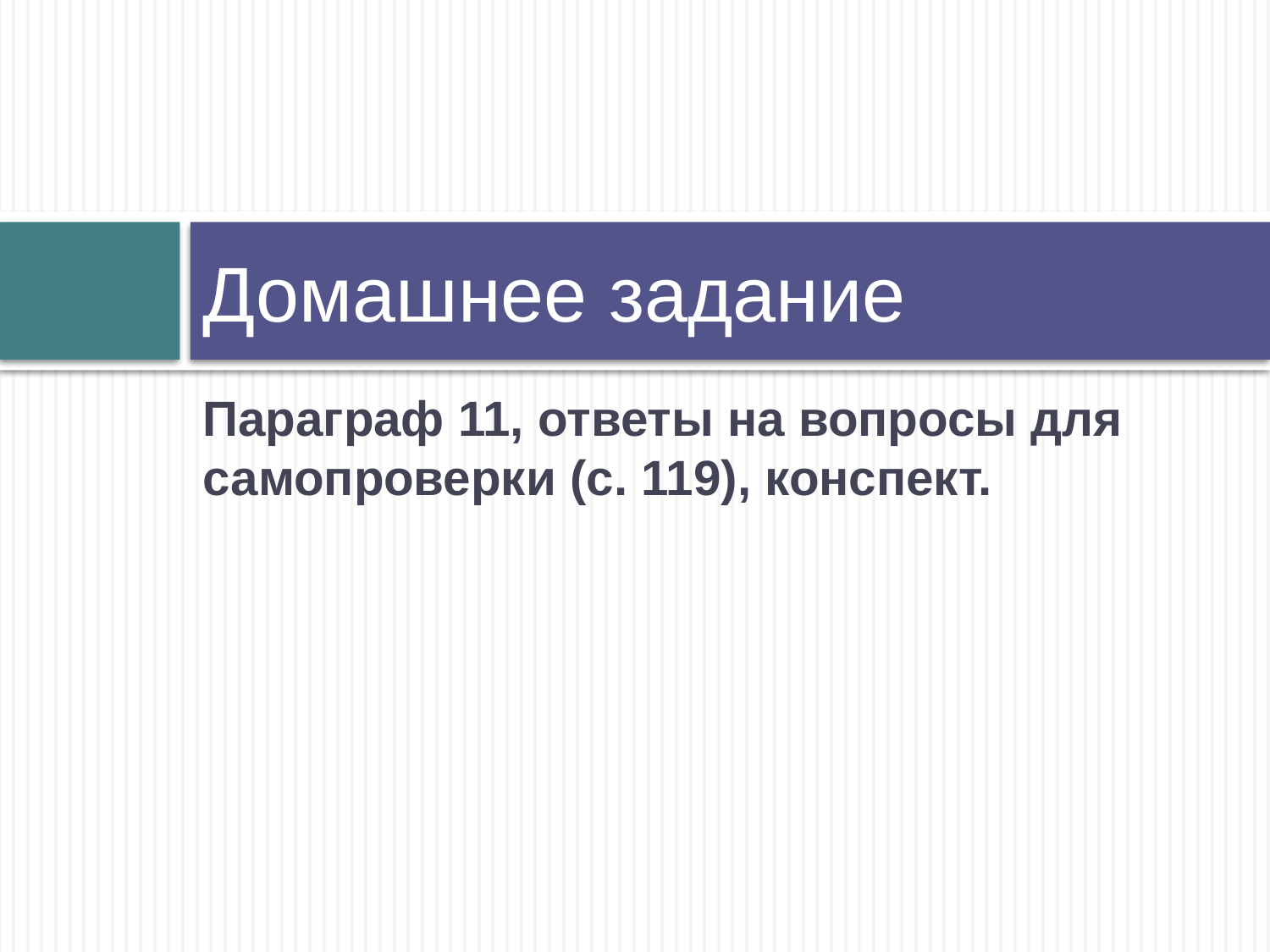

# Домашнее задание
Параграф 11, ответы на вопросы для самопроверки (с. 119), конспект.